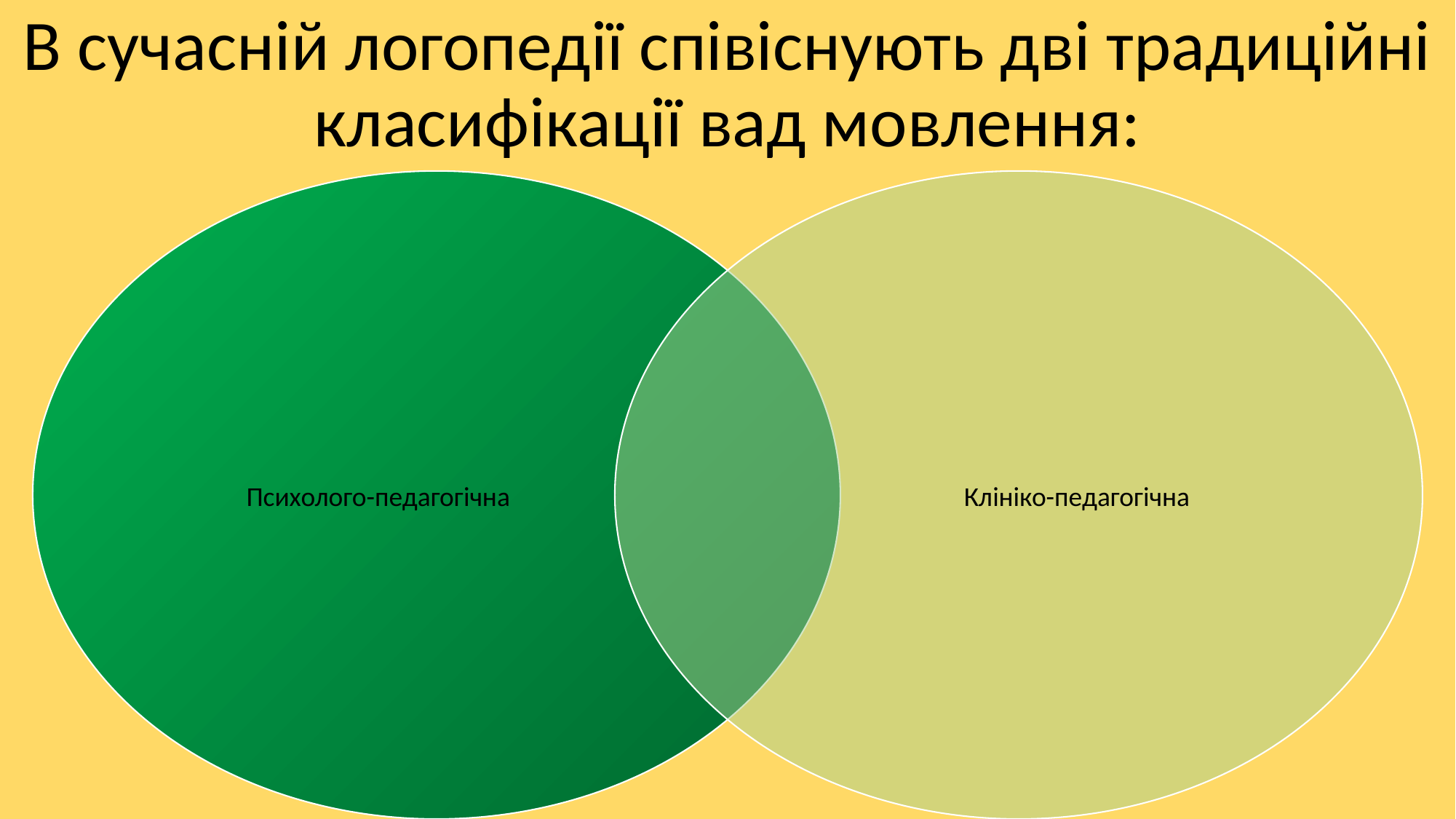

# В сучасній логопедії співіснують дві традиційні класифікації вад мовлення:
Психолого-педагогічна
Клініко-педагогічна